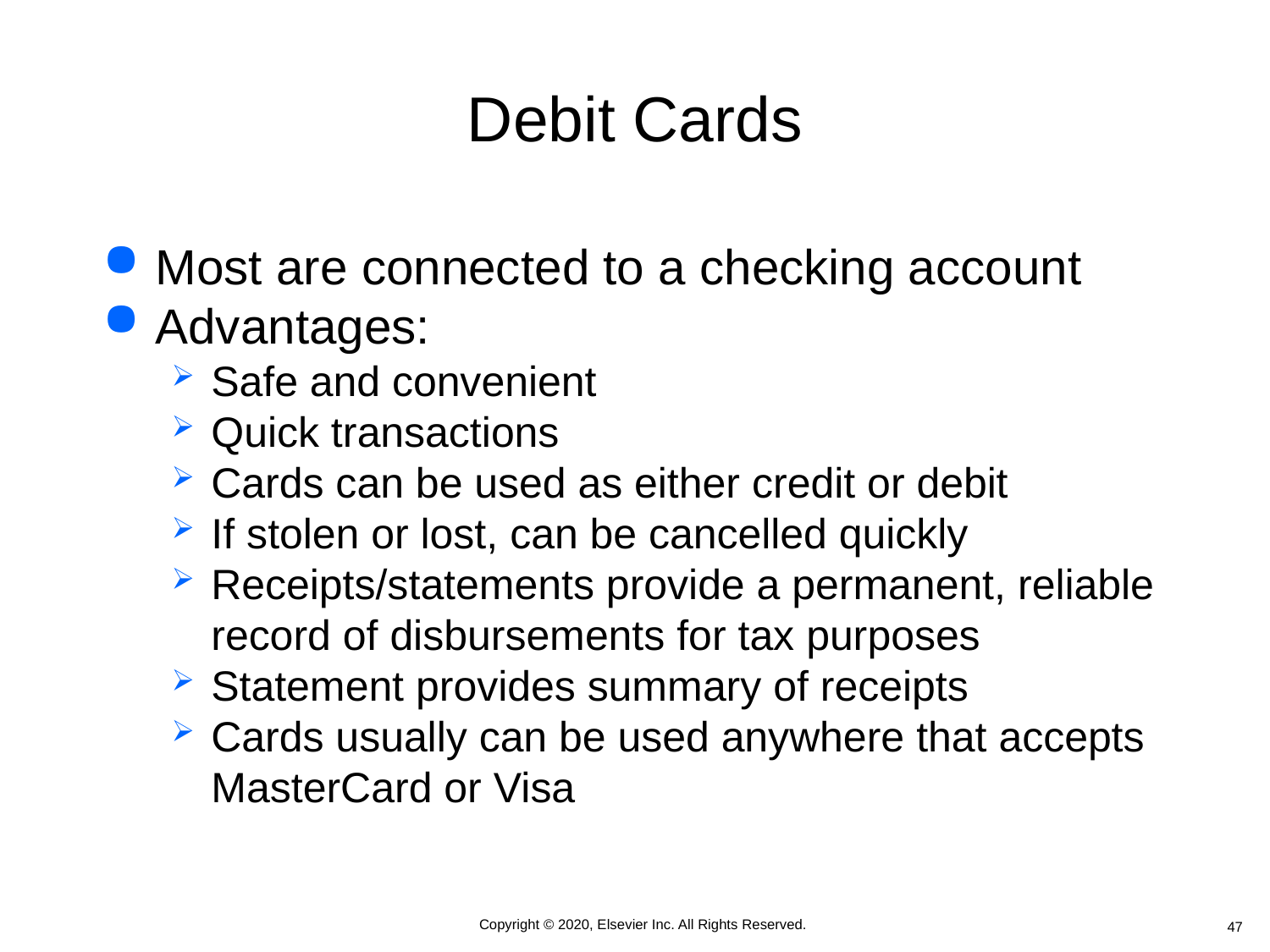

# Debit Cards
Most are connected to a checking account
Advantages:
Safe and convenient
Quick transactions
Cards can be used as either credit or debit
If stolen or lost, can be cancelled quickly
Receipts/statements provide a permanent, reliable record of disbursements for tax purposes
Statement provides summary of receipts
Cards usually can be used anywhere that accepts MasterCard or Visa